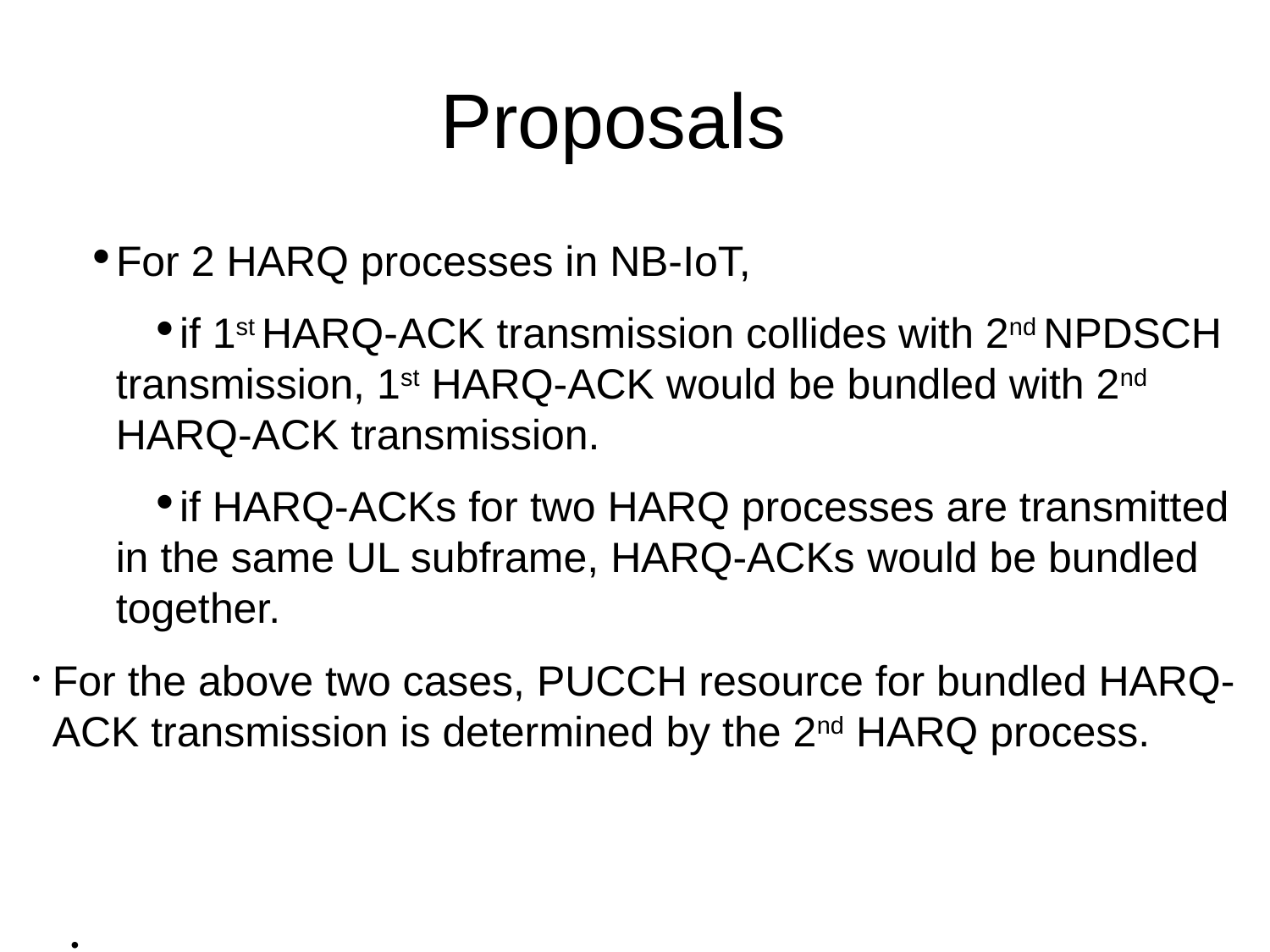

# Proposals
For 2 HARQ processes in NB-IoT,
if 1st HARQ-ACK transmission collides with 2nd NPDSCH transmission, 1st HARQ-ACK would be bundled with 2nd HARQ-ACK transmission.
if HARQ-ACKs for two HARQ processes are transmitted in the same UL subframe, HARQ-ACKs would be bundled together.
For the above two cases, PUCCH resource for bundled HARQ-ACK transmission is determined by the 2nd HARQ process.